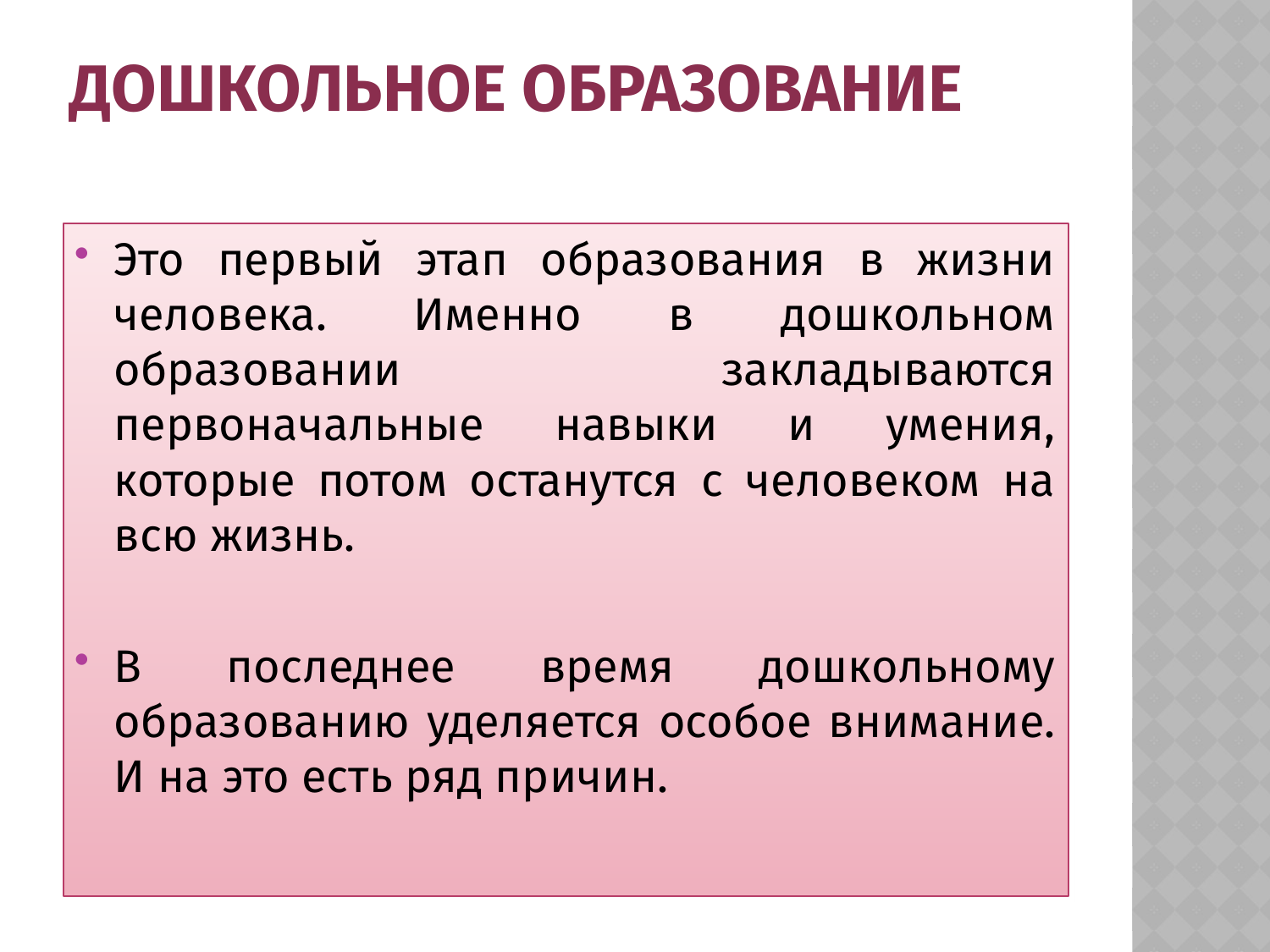

# Дошкольное образование
Это первый этап образования в жизни человека. Именно в дошкольном образовании закладываются первоначальные навыки и умения, которые потом останутся с человеком на всю жизнь.

В последнее время дошкольному образованию уделяется особое внимание. И на это есть ряд причин.